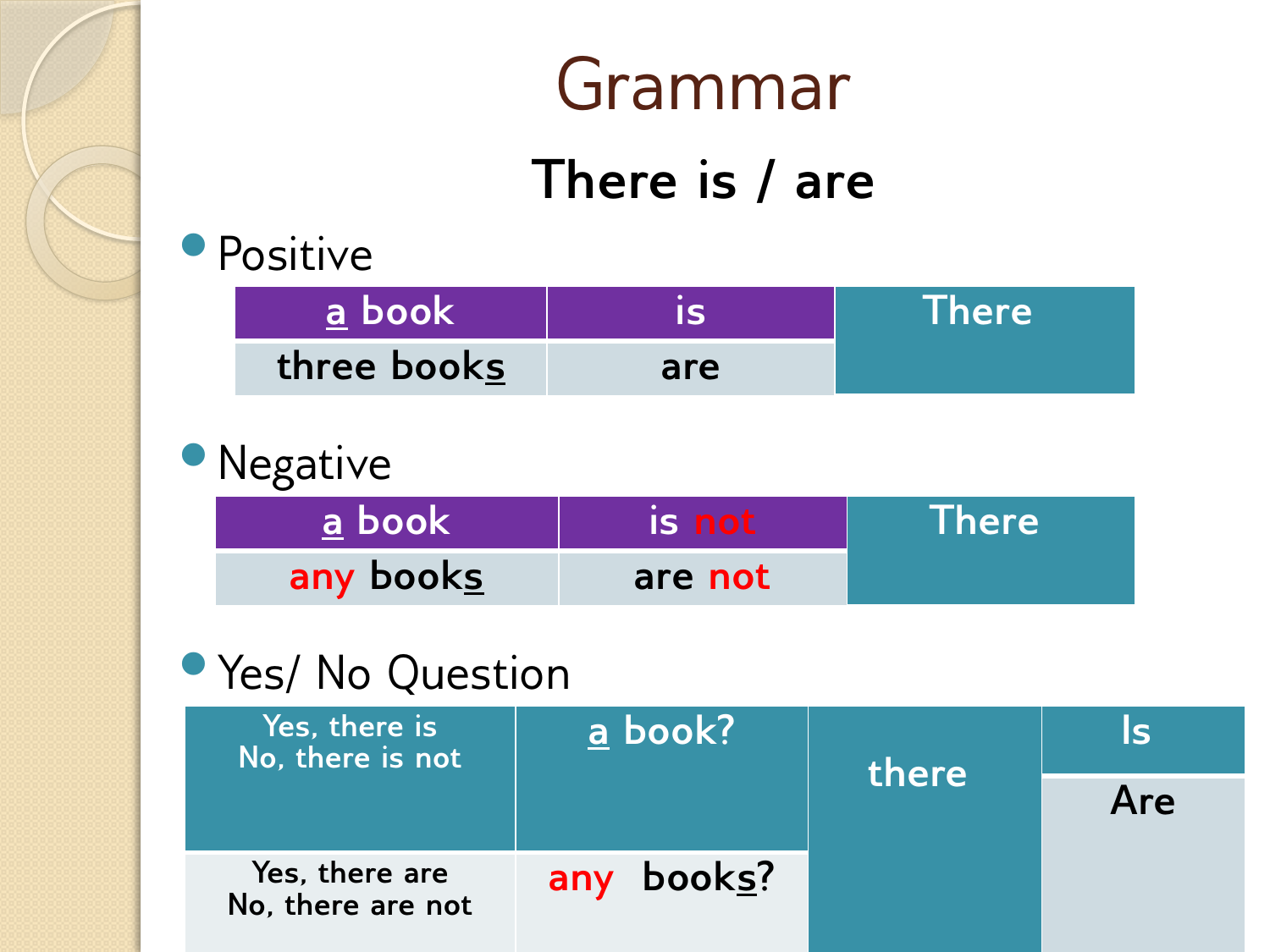

# Grammar
There is / are
Positive

Negative

Yes/ No Question

| a book | is | There |
| --- | --- | --- |
| three books | are |  |
| a book | is not | There |
| --- | --- | --- |
| any books | are not |  |
| Yes, there is No, there is not | a book? | there | Is |
| --- | --- | --- | --- |
|  |  |  | Are |
| Yes, there are No, there are not | any books? |  |  |